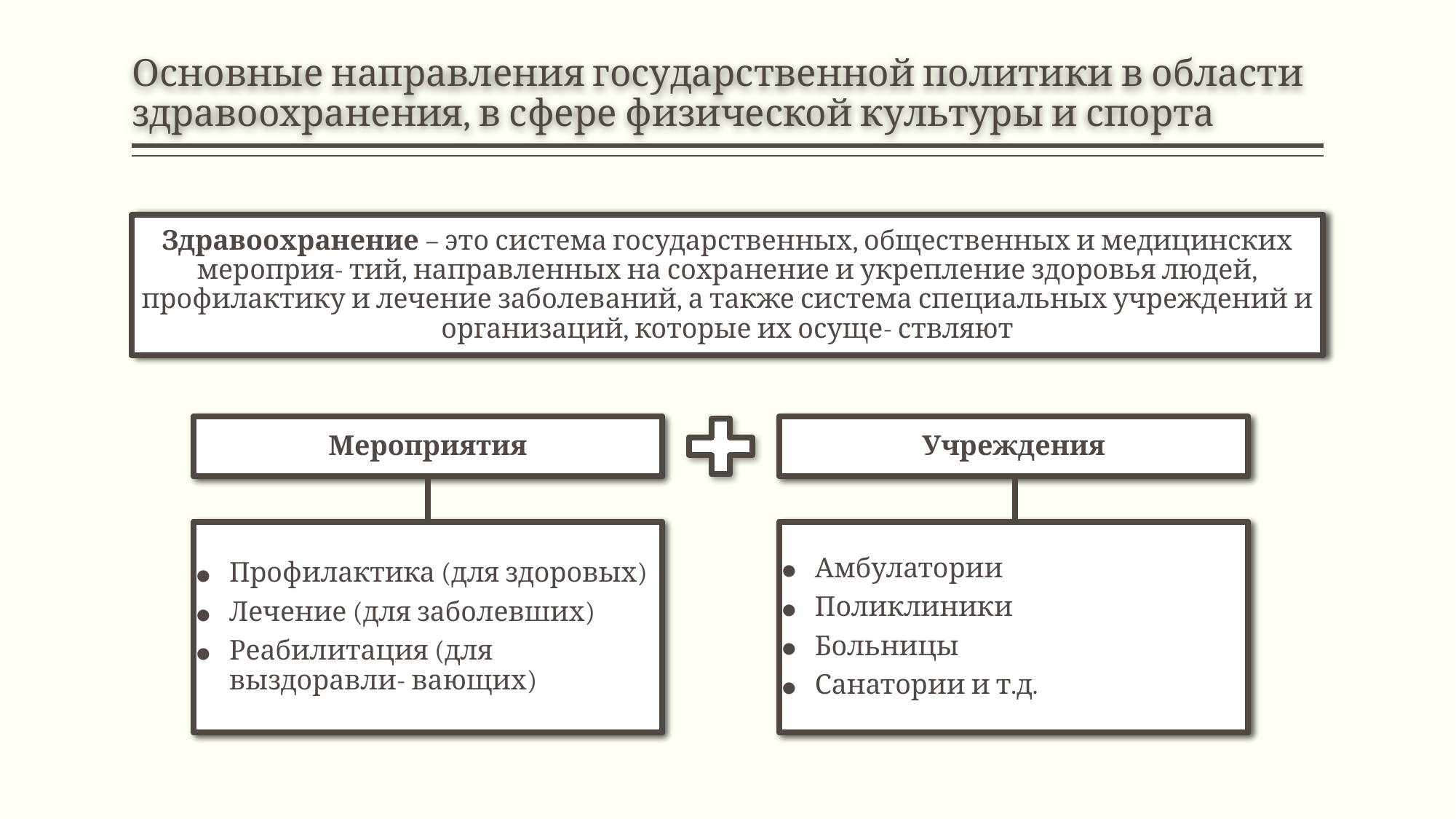

# Основные направления государственной политики в области здравоохранения, в сфере физической культуры и спорта

Здравоохранение – это система государственных, общественных и медицинских мероприя- тий, направленных на сохранение и укрепление здоровья людей, профилактику и лечение заболеваний, а также система специальных учреждений и организаций, которые их осуще- ствляют

Мероприятия

Учреждения

Профилактика (для здоровых)
Лечение (для заболевших)
Реабилитация (для выздоравли- вающих)

Амбулатории
Поликлиники
Больницы
Санатории и т.д.